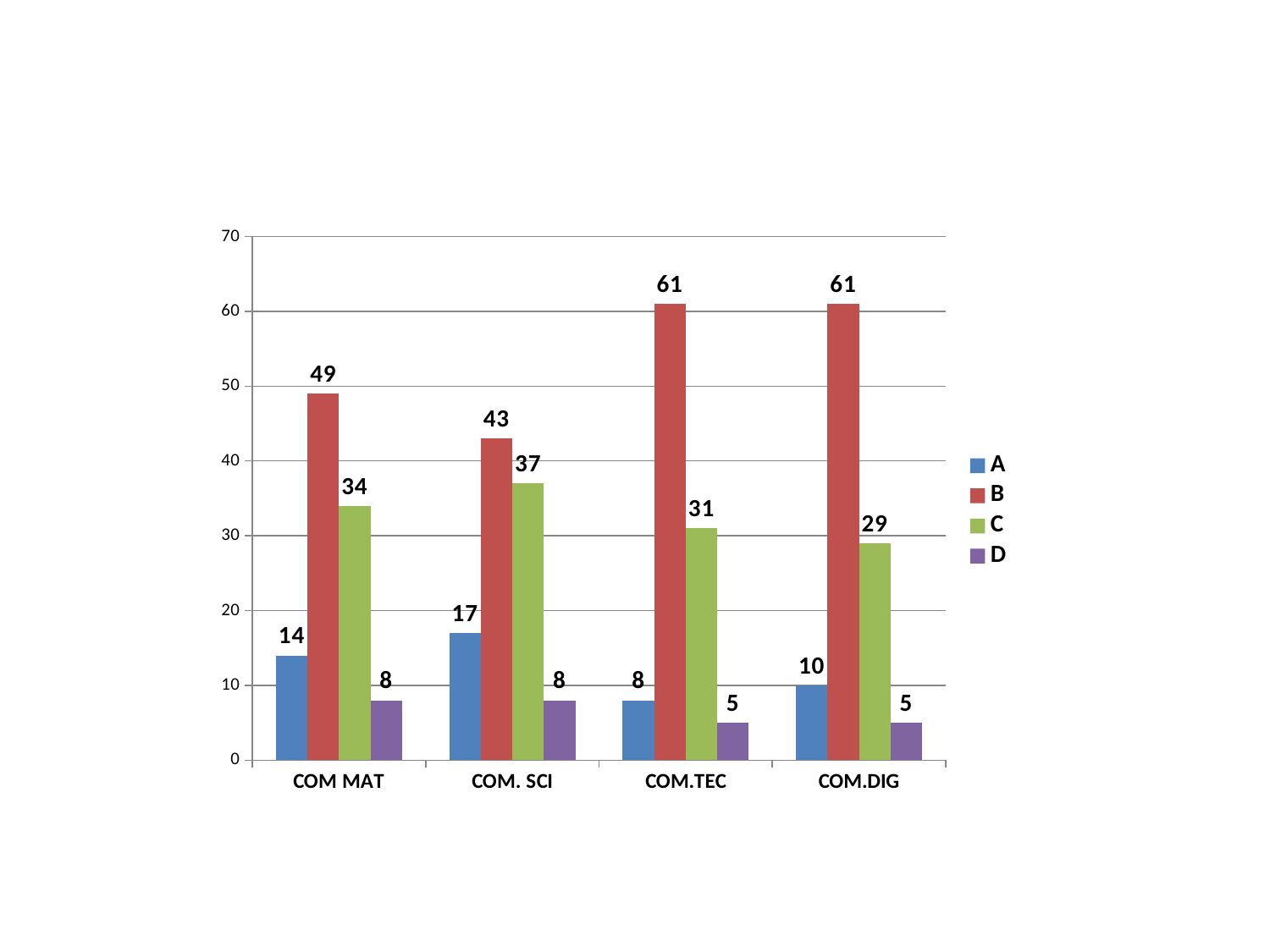

### Chart

| Category | A | B | C | D |
|---|---|---|---|---|
| COM MAT | 14.0 | 49.0 | 34.0 | 8.0 |
| COM. SCI | 17.0 | 43.0 | 37.0 | 8.0 |
| COM.TEC | 8.0 | 61.0 | 31.0 | 5.0 |
| COM.DIG | 10.0 | 61.0 | 29.0 | 5.0 |